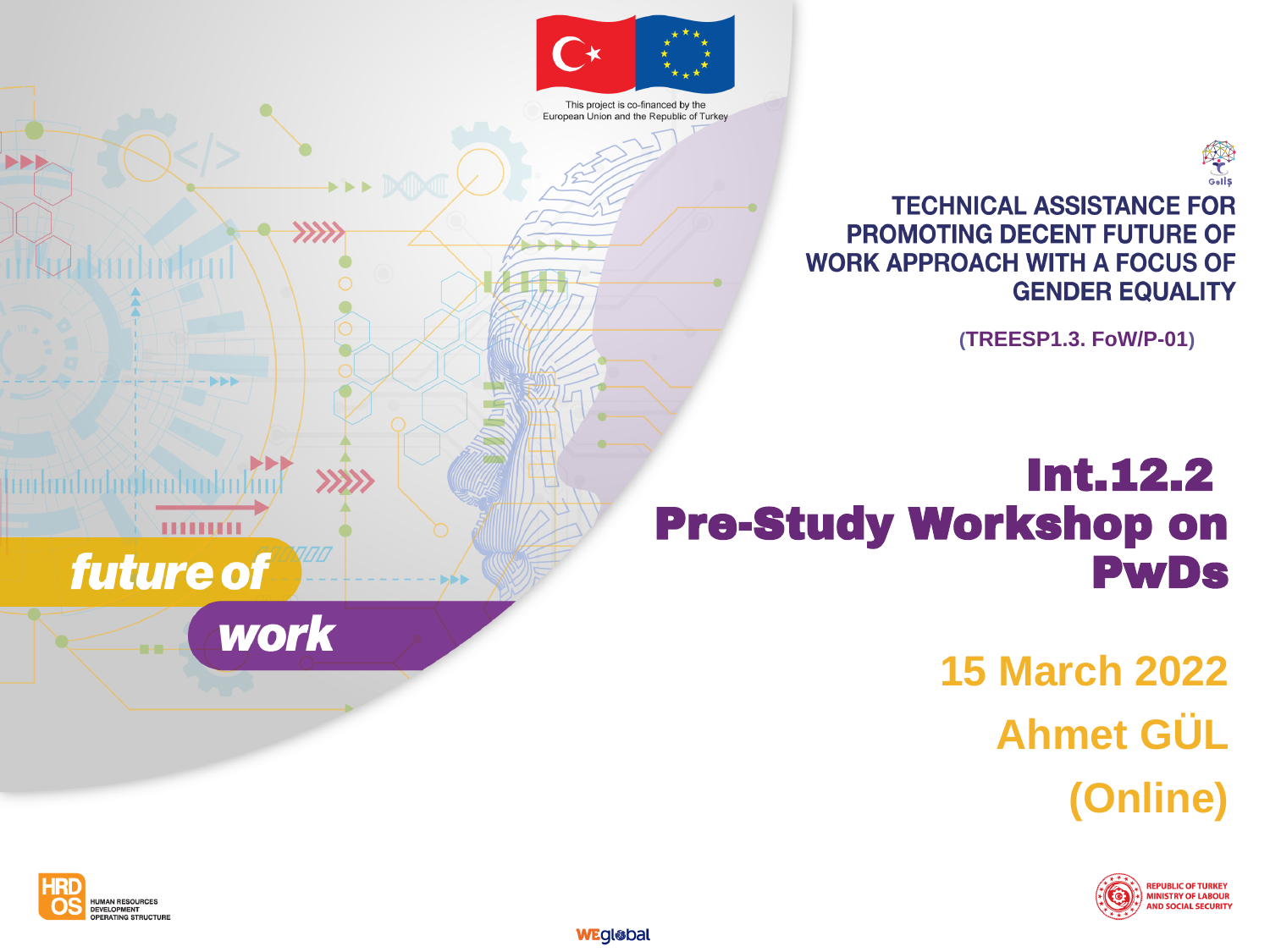

(TREESP1.3. FoW/P-01)
# Int.12.2 Pre-Study Workshop on PwDs
15 March 2022
Ahmet GÜL
(Online)